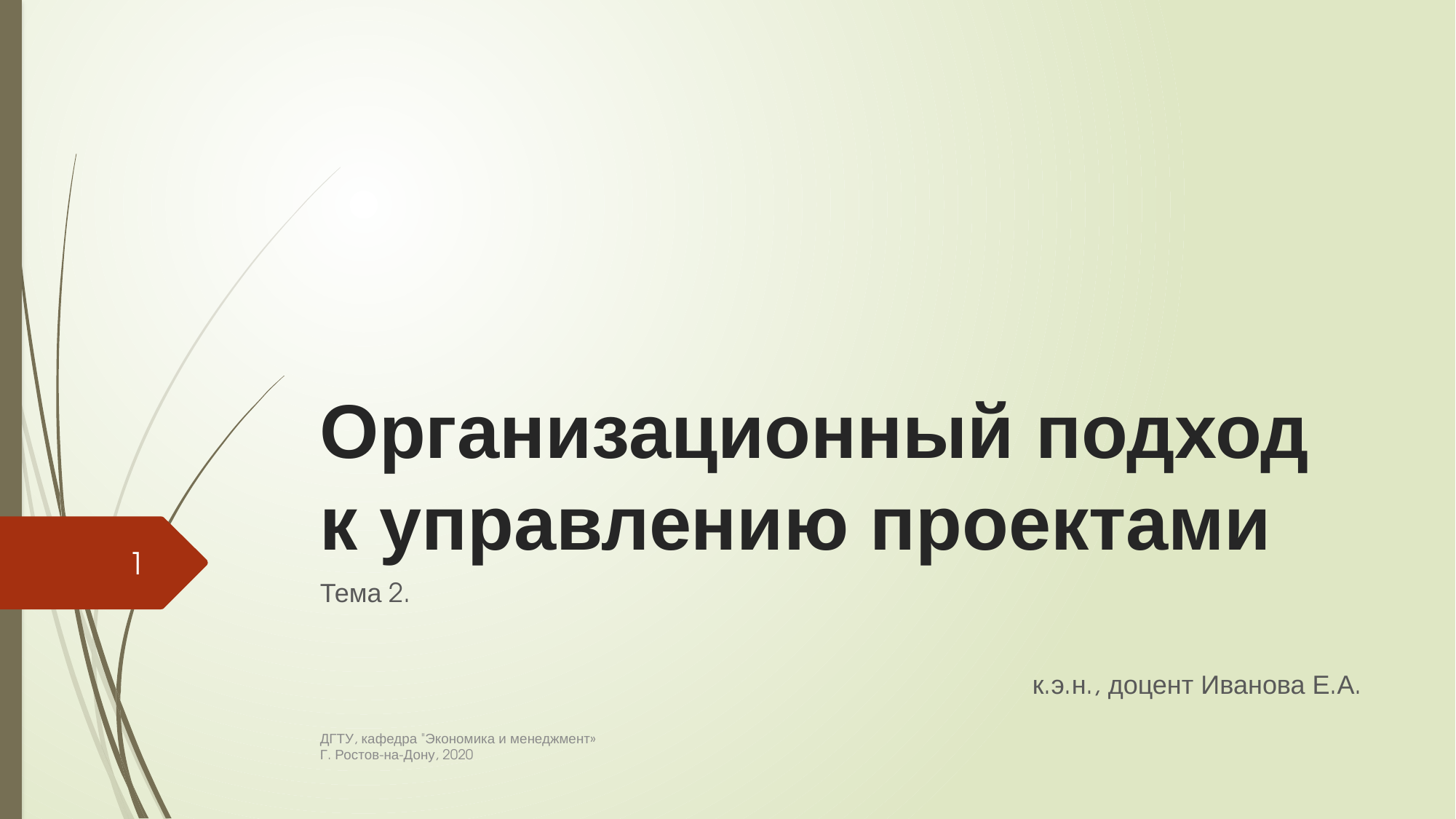

# Организационный подход к управлению проектами
1
Тема 2.

к.э.н., доцент Иванова Е.А.

ДГТУ, кафедра "Экономика и менеджмент»
Г. Ростов-на-Дону, 2020